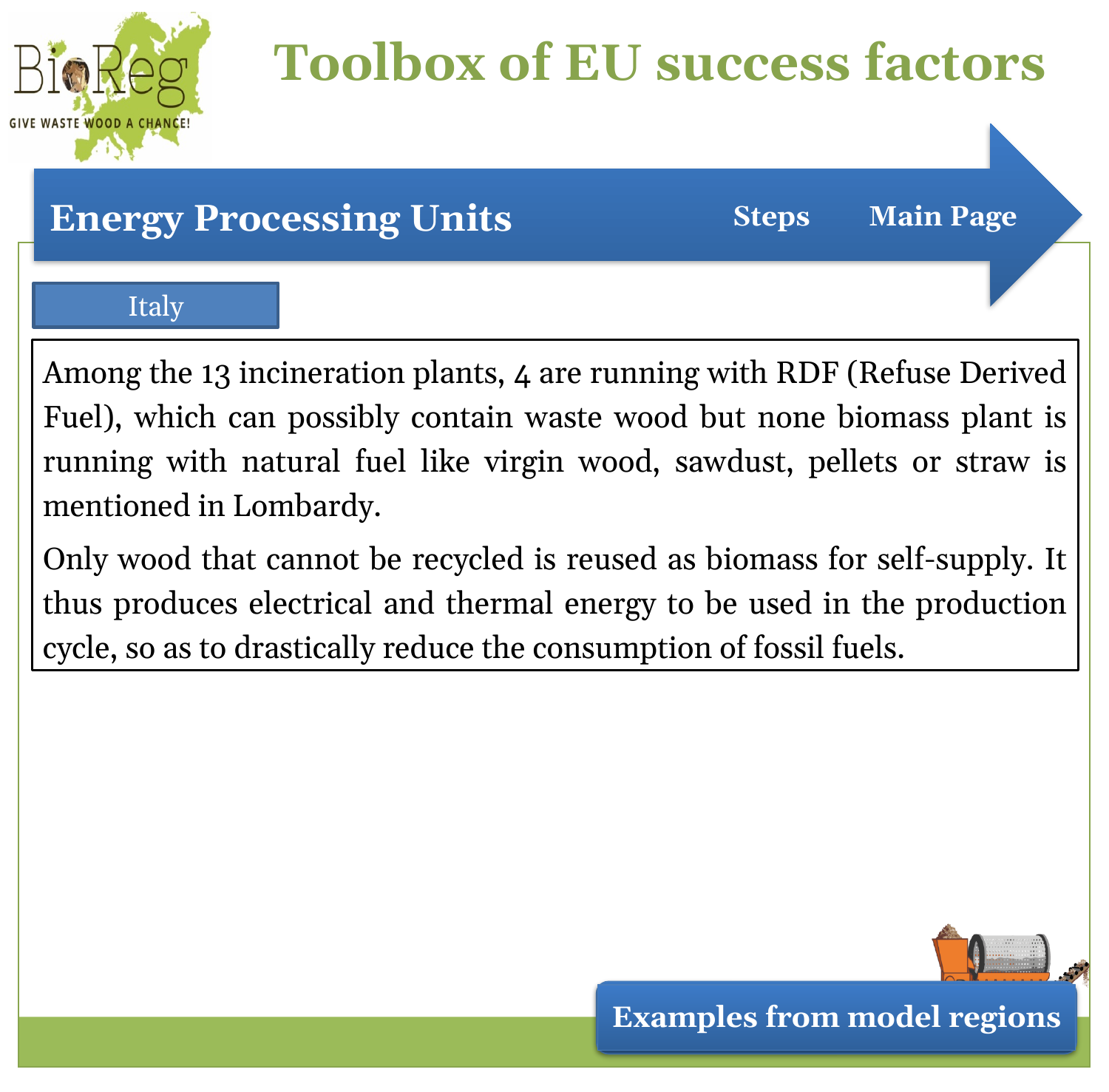

Energy Processing Units

Main Page

Steps
Italy
Among the 13 incineration plants, 4 are running with RDF (Refuse Derived Fuel), which can possibly contain waste wood but none biomass plant is running with natural fuel like virgin wood, sawdust, pellets or straw is mentioned in Lombardy.
Only wood that cannot be recycled is reused as biomass for self-supply. It thus produces electrical and thermal energy to be used in the production cycle, so as to drastically reduce the consumption of fossil fuels.

Examples from model regions